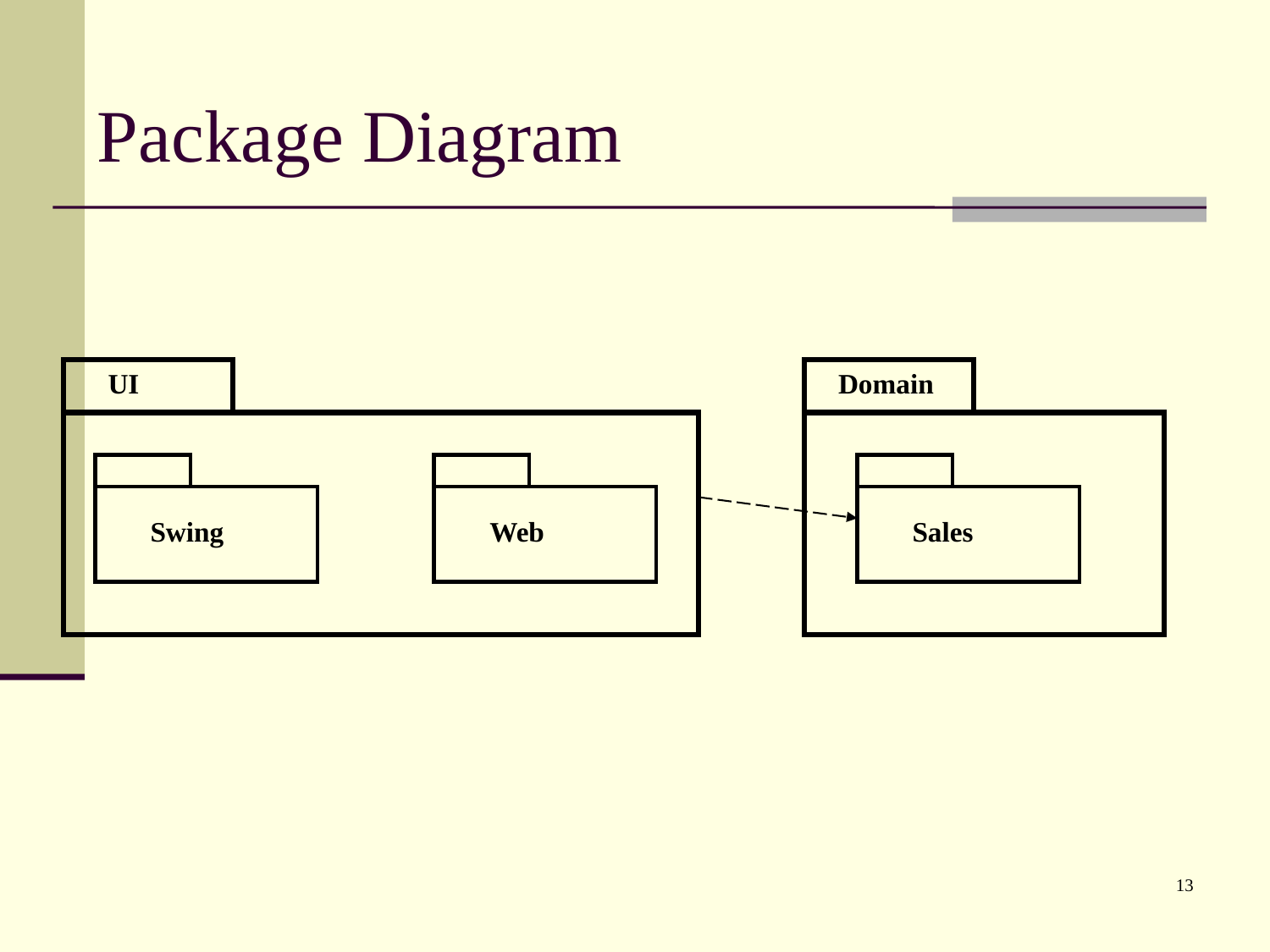

# Package Diagram

UI

Domain

Swing
Web
Sales
13